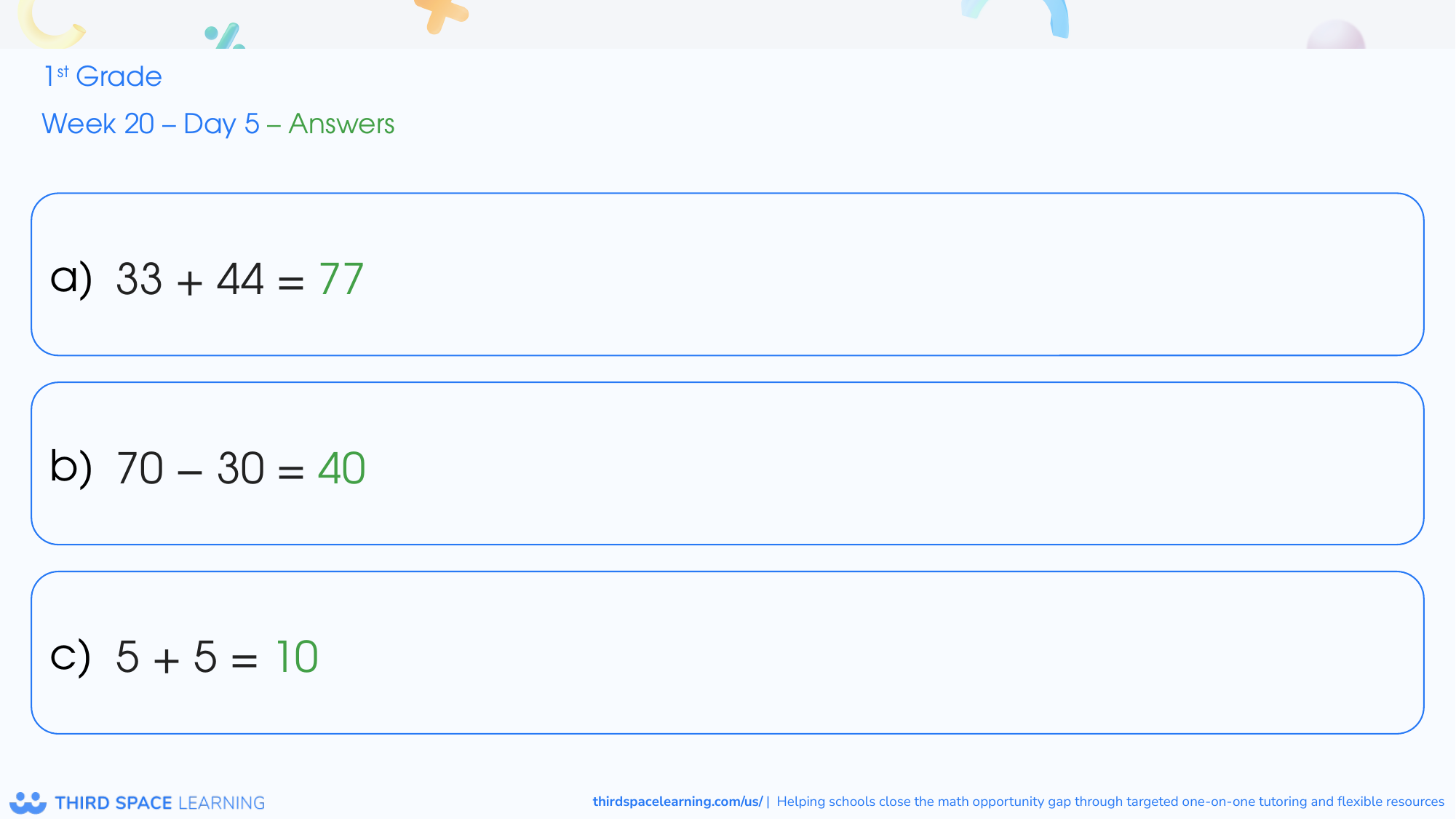

1st Grade
Week 20 – Day 5 – Answers
33 + 44 = 77
70 − 30 = 40
5 + 5 = 10